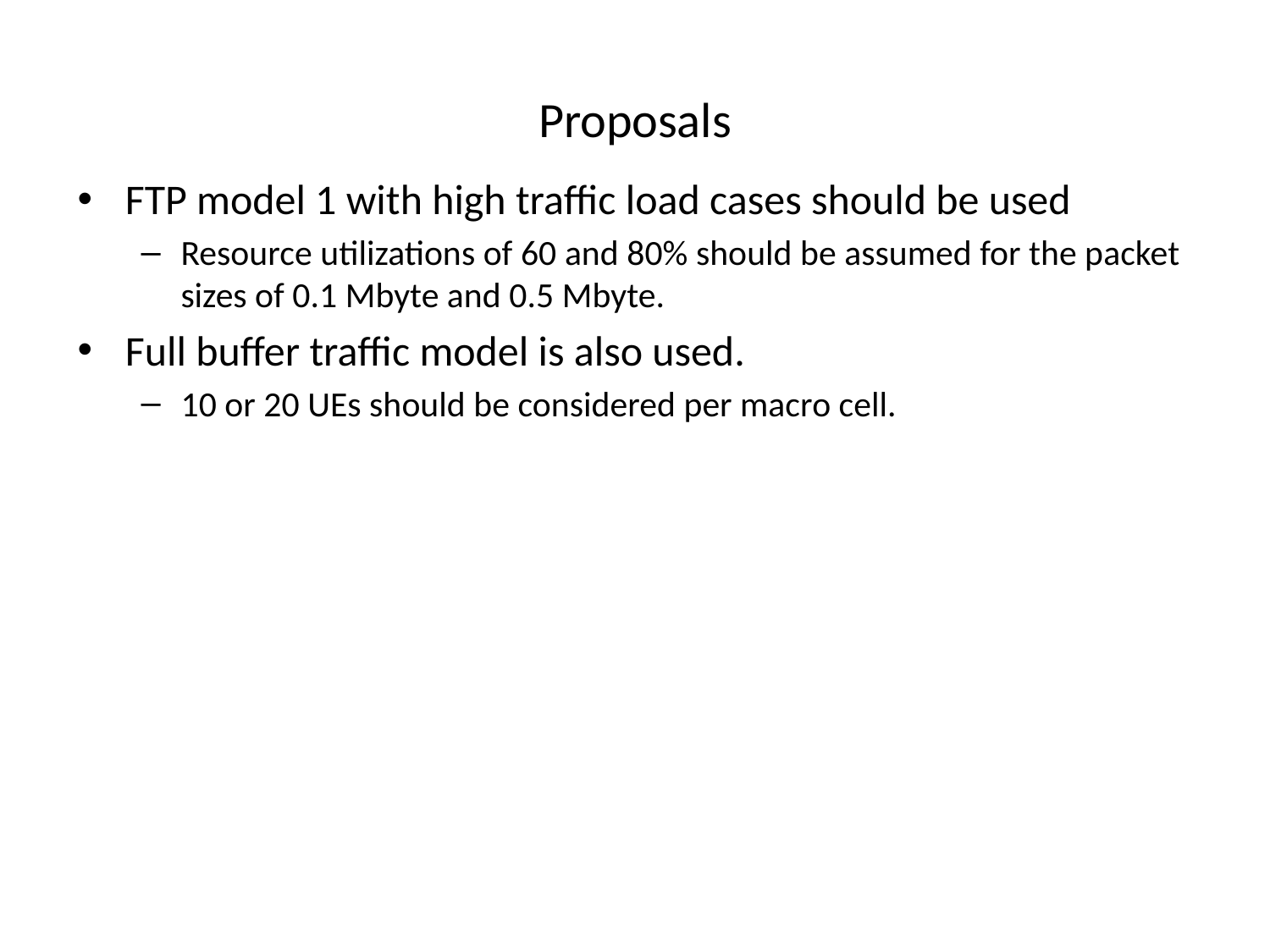

# Proposals
FTP model 1 with high traffic load cases should be used
Resource utilizations of 60 and 80% should be assumed for the packet sizes of 0.1 Mbyte and 0.5 Mbyte.
Full buffer traffic model is also used.
10 or 20 UEs should be considered per macro cell.